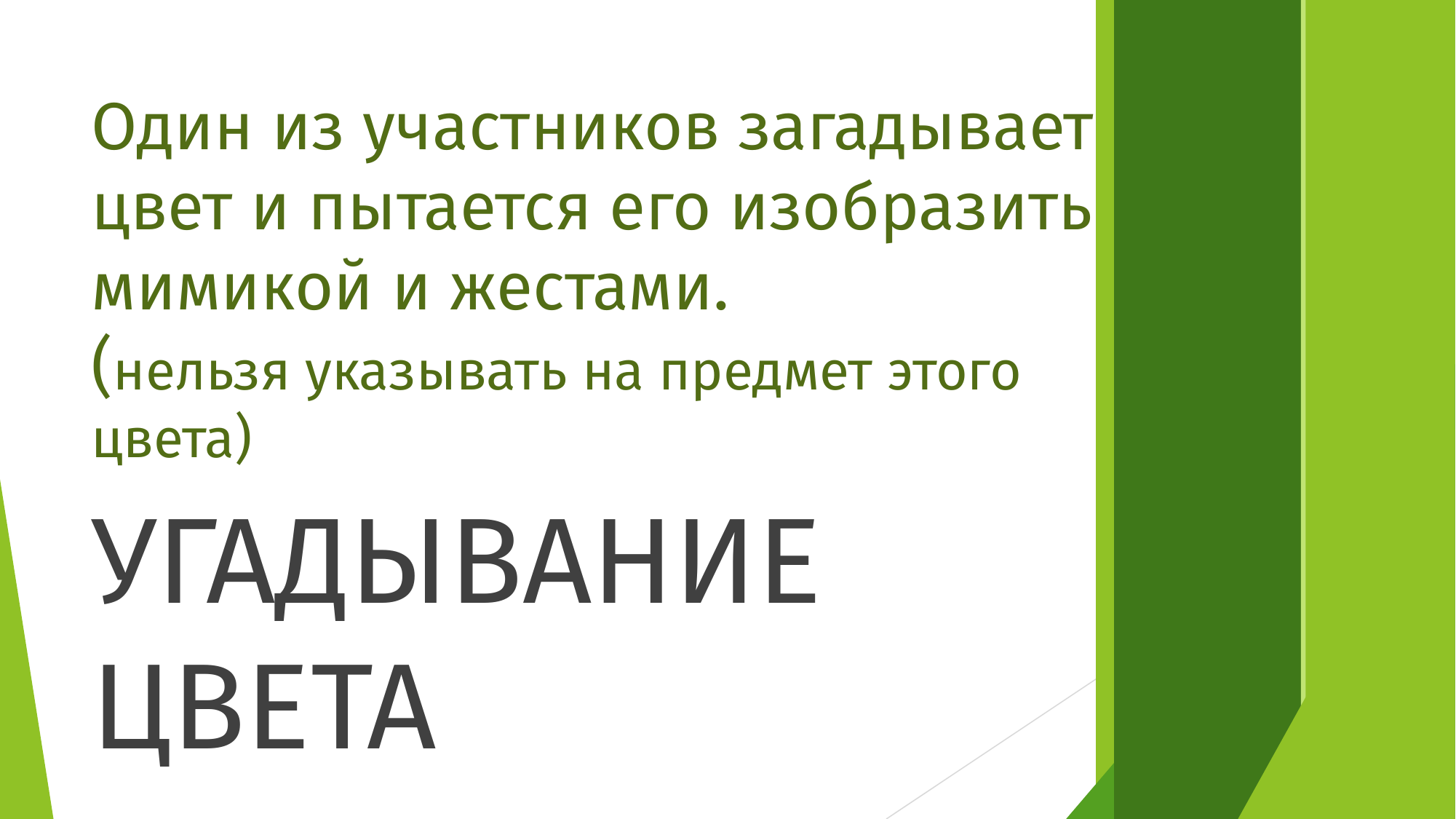

Один из участников загадывает цвет и пытается его изобразить мимикой и жестами.
(нельзя указывать на предмет этого цвета)
УГАДЫВАНИЕ ЦВЕТА